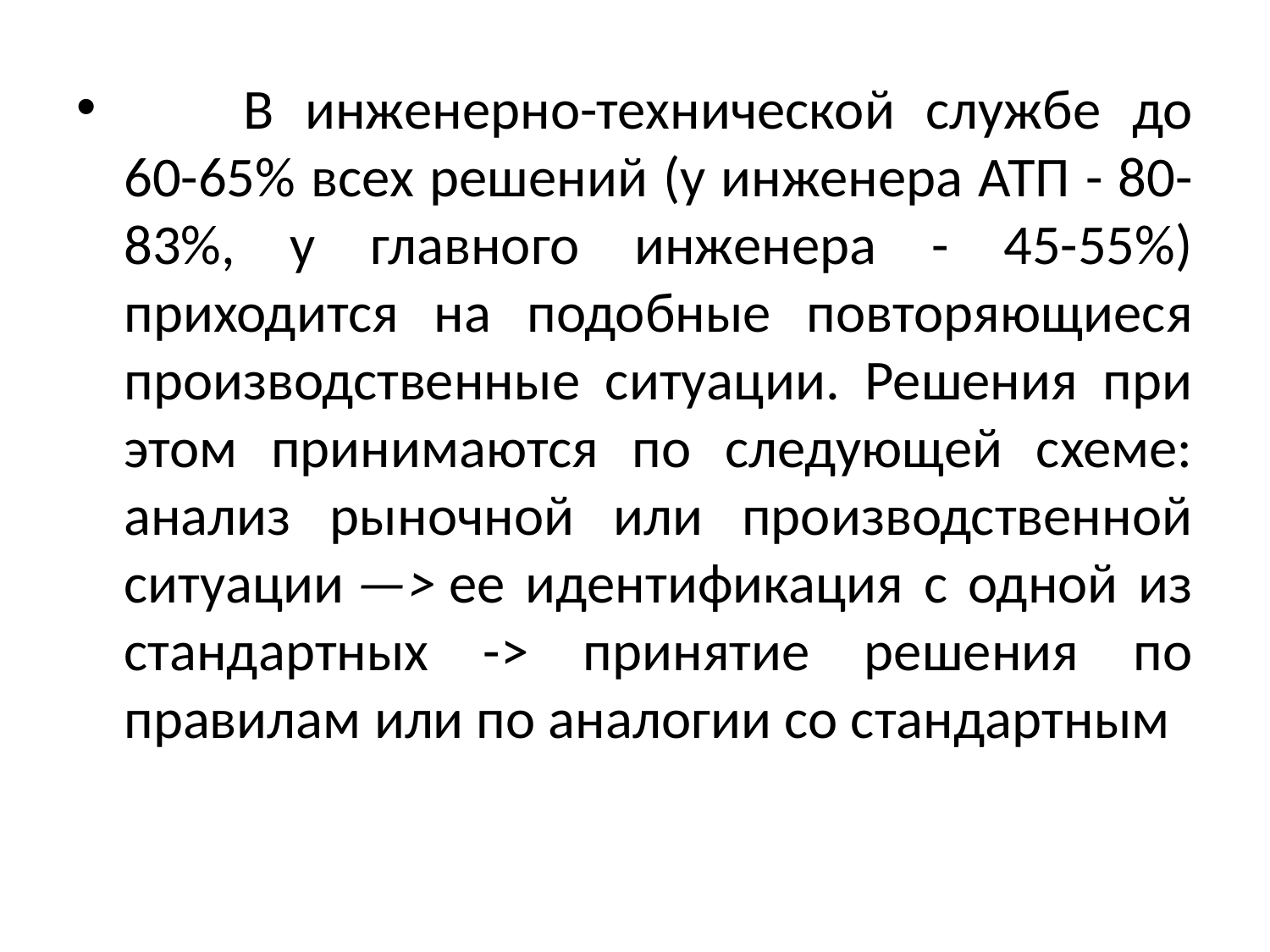

В инженерно-технической службе до 60-65% всех решений (у инженера АТП - 80-83%, у главного инженера - 45-55%) приходится на подобные повторяющиеся производственные ситуации. Решения при этом принимаются по следующей схеме: анализ рыночной или производственной ситуации —> ее идентификация с одной из стандартных -> принятие решения по правилам или по аналогии со стандартным